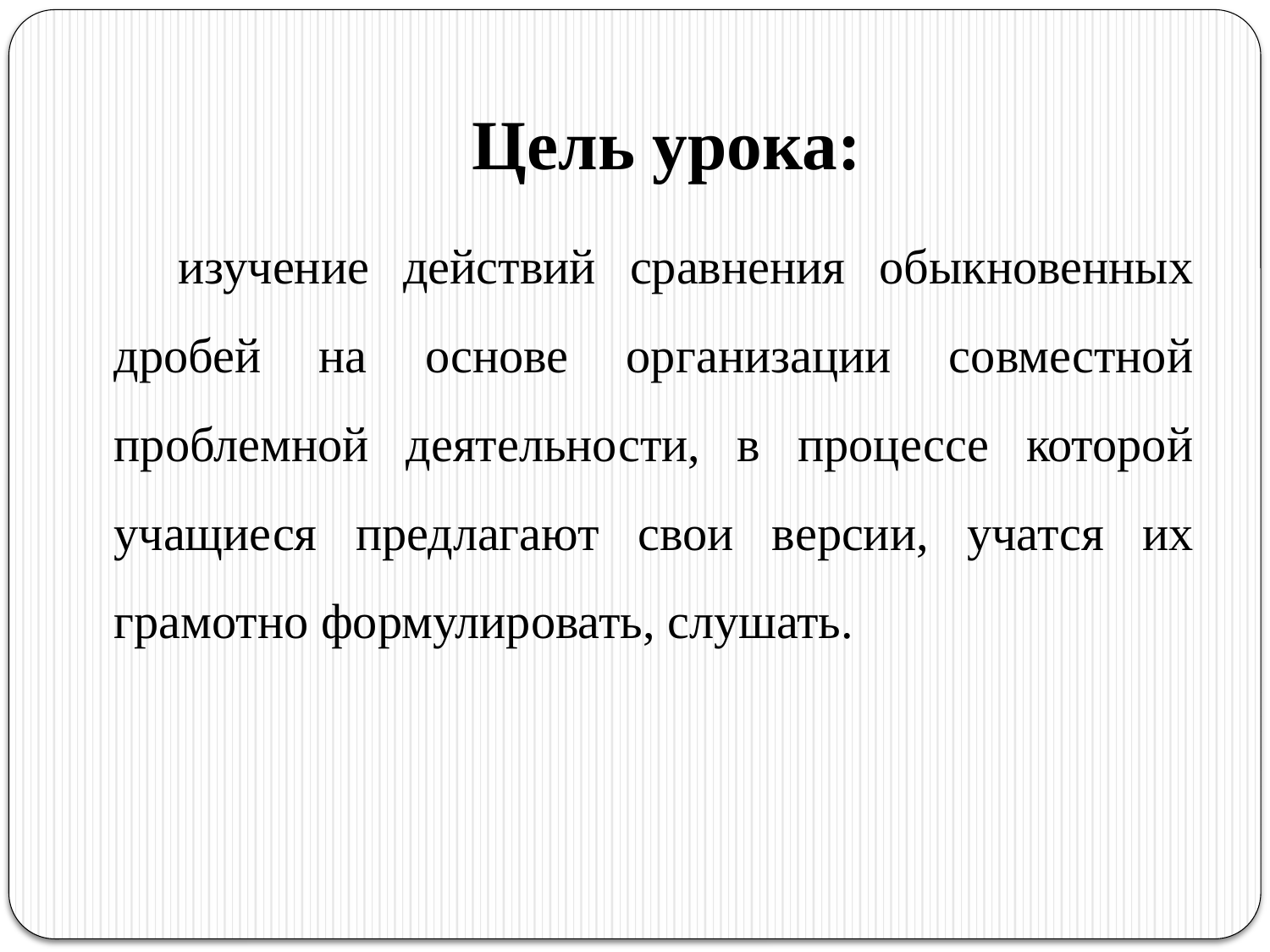

# Цель урока:
   изучение действий сравнения обыкновенных дробей на основе организации совместной проблемной деятельности, в процессе которой учащиеся предлагают свои версии, учатся их грамотно формулировать, слушать.